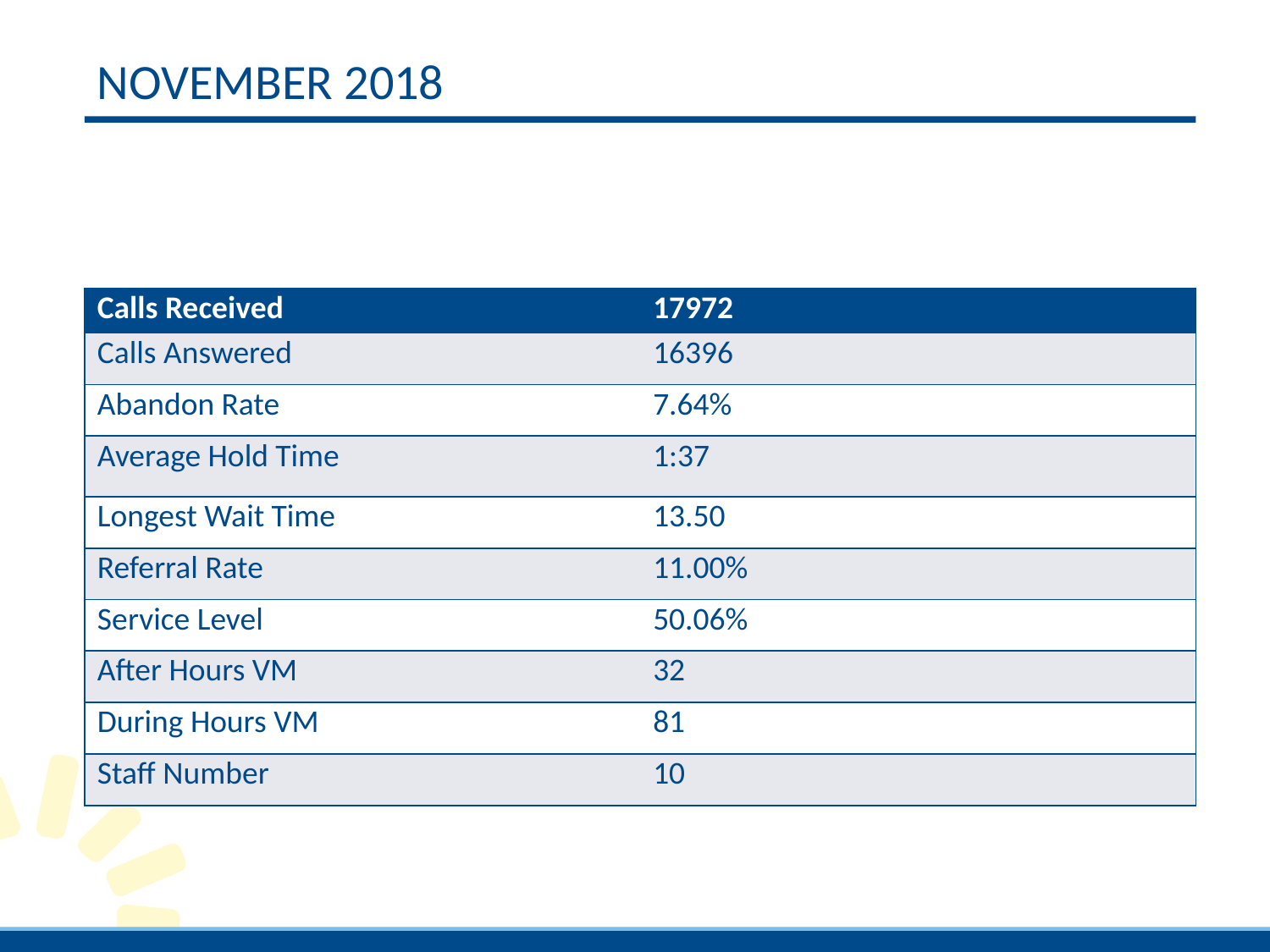

# November 2018
| Calls Received | 17972 |
| --- | --- |
| Calls Answered | 16396 |
| Abandon Rate | 7.64% |
| Average Hold Time | 1:37 |
| Longest Wait Time | 13.50 |
| Referral Rate | 11.00% |
| Service Level | 50.06% |
| After Hours VM | 32 |
| During Hours VM | 81 |
| Staff Number | 10 |